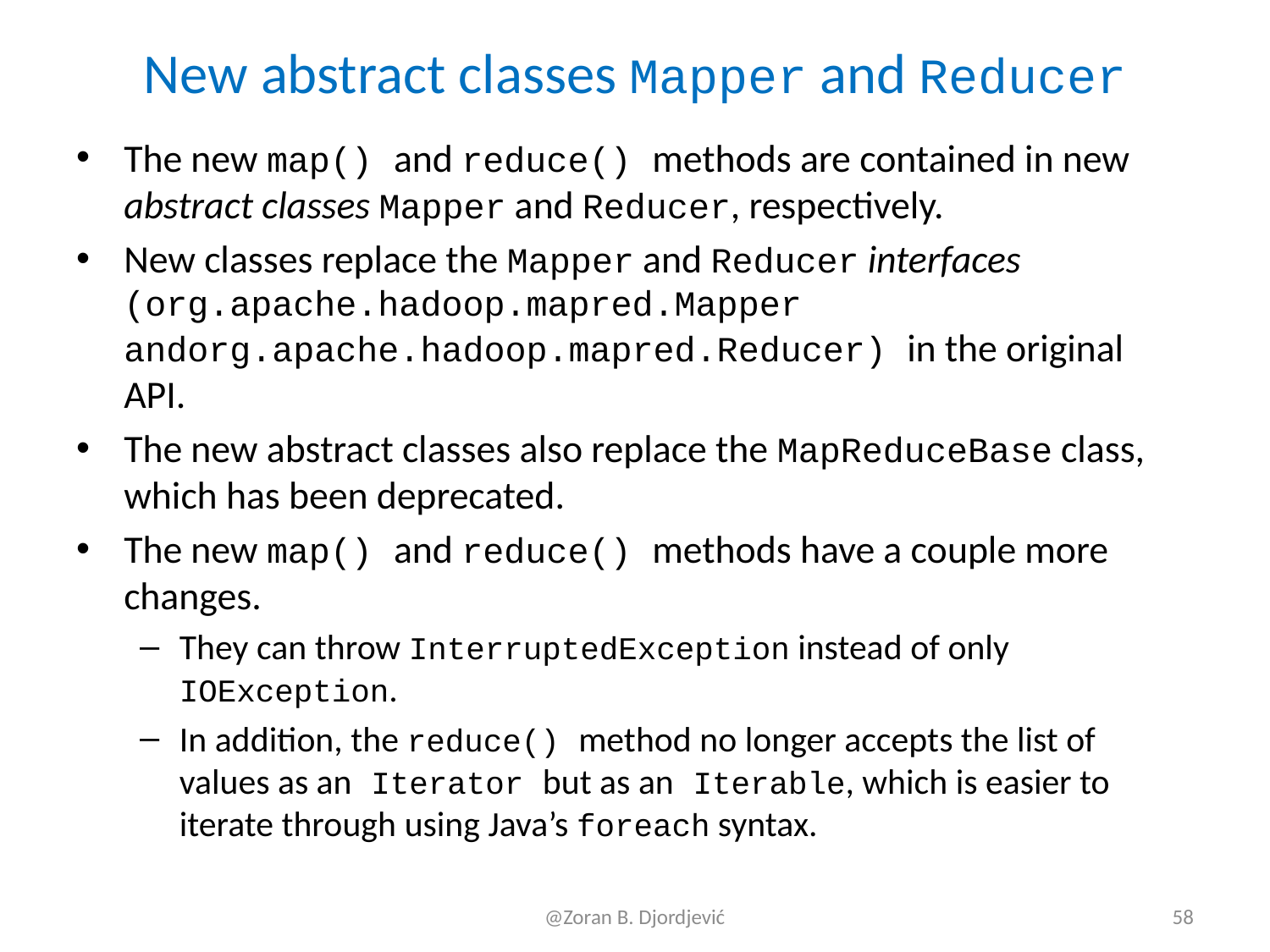

# New abstract classes Mapper and Reducer
The new map() and reduce() methods are contained in new abstract classes Mapper and Reducer, respectively.
New classes replace the Mapper and Reducer interfaces (org.apache.hadoop.mapred.Mapper andorg.apache.hadoop.mapred.Reducer) in the original API.
The new abstract classes also replace the MapReduceBase class, which has been deprecated.
The new map() and reduce() methods have a couple more changes.
They can throw InterruptedException instead of only IOException.
In addition, the reduce() method no longer accepts the list of values as an Iterator but as an Iterable, which is easier to iterate through using Java’s foreach syntax.
@Zoran B. Djordjević
58